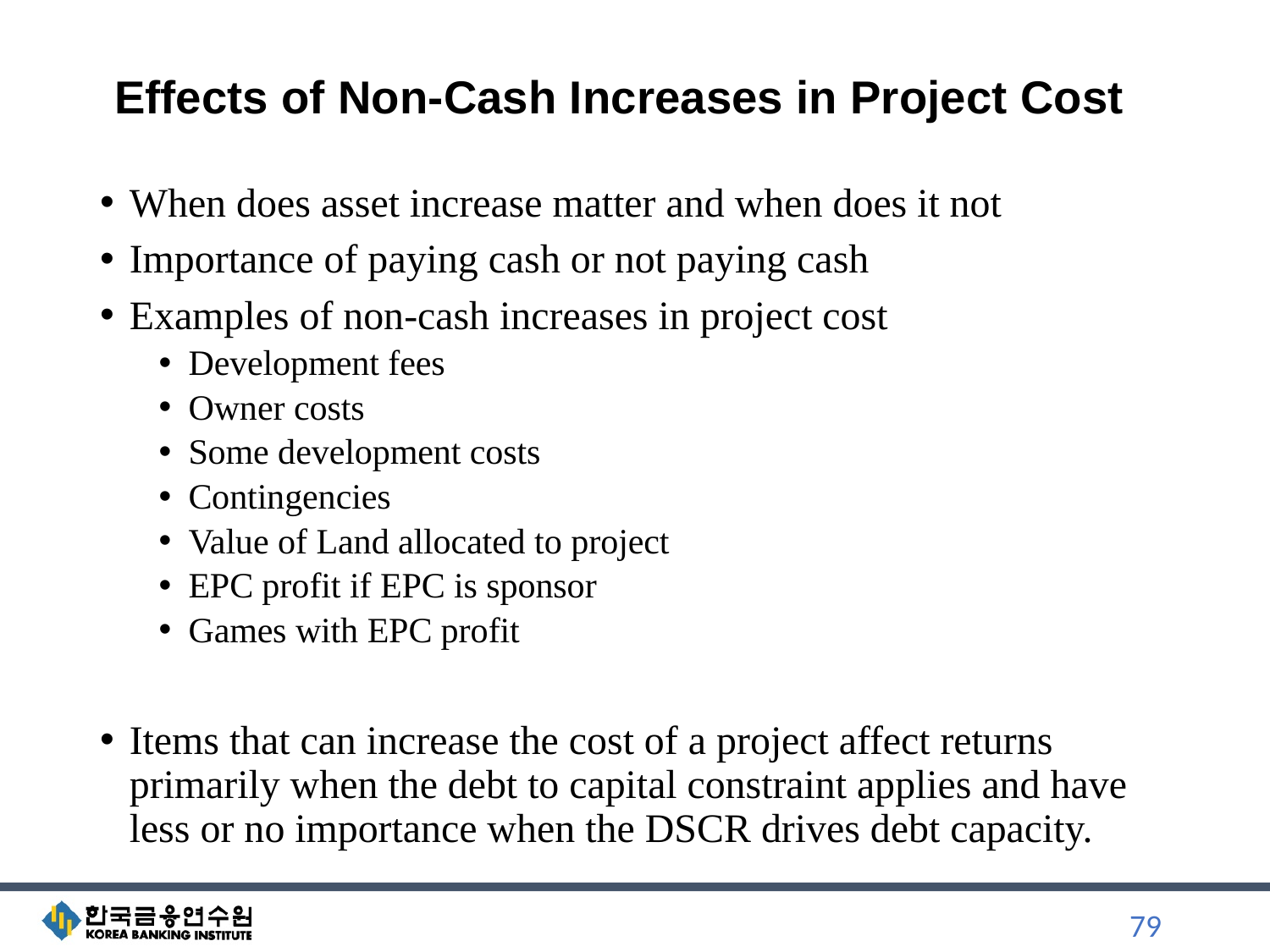

# Effects of Non-Cash Increases in Project Cost
When does asset increase matter and when does it not
Importance of paying cash or not paying cash
Examples of non-cash increases in project cost
Development fees
Owner costs
Some development costs
Contingencies
Value of Land allocated to project
EPC profit if EPC is sponsor
Games with EPC profit

Items that can increase the cost of a project affect returns primarily when the debt to capital constraint applies and have less or no importance when the DSCR drives debt capacity.

79